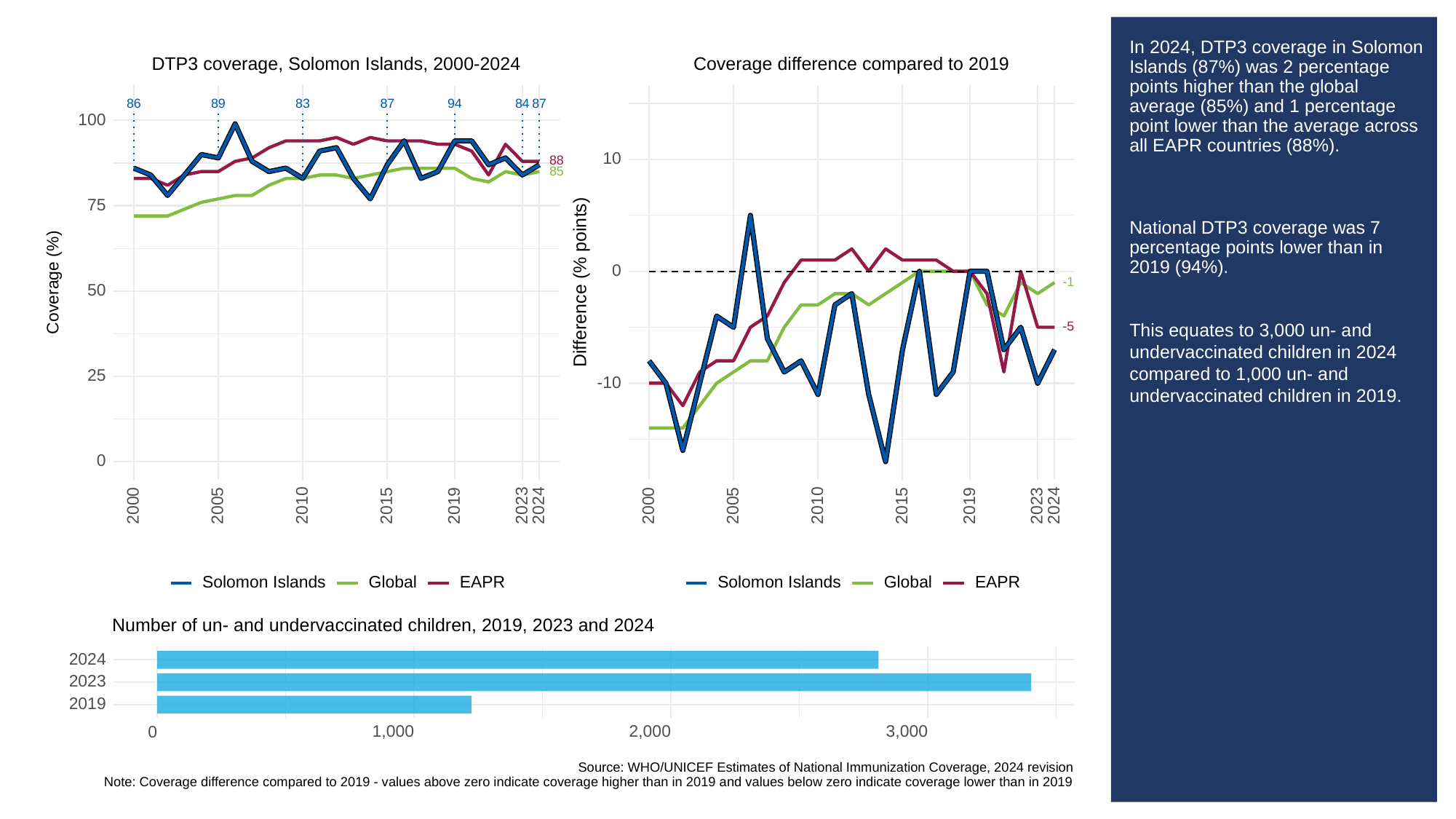

# In 2024, DTP3 coverage in Solomon Islands (87%) was 2 percentage points higher than the global average (85%) and 1 percentage point lower than the average across all EAPR countries (88%).

National DTP3 coverage was 7 percentage points lower than in 2019 (94%).

This equates to 3,000 un- and undervaccinated children in 2024 compared to 1,000 un- and undervaccinated children in 2019.

DTP3 coverage, Solomon Islands, 2000-2024
Coverage difference compared to 2019

83
86
89
87
94
84
87

100

10
88

85

75

0

Difference (% points)
Coverage (%)
-1
50

-5

25

-10

0

2023
2023
2000
2005
2010
2015
2019
2024
2000
2005
2010
2015
2019
2024
Solomon Islands
Global
Solomon Islands
Global
EAPR
EAPR

Number of un- and undervaccinated children, 2019, 2023 and 2024

2024

2023

2019

1,000
2,000
3,000
0
Source: WHO/UNICEF Estimates of National Immunization Coverage, 2024 revision
Note: Coverage difference compared to 2019 - values above zero indicate coverage higher than in 2019 and values below zero indicate coverage lower than in 2019